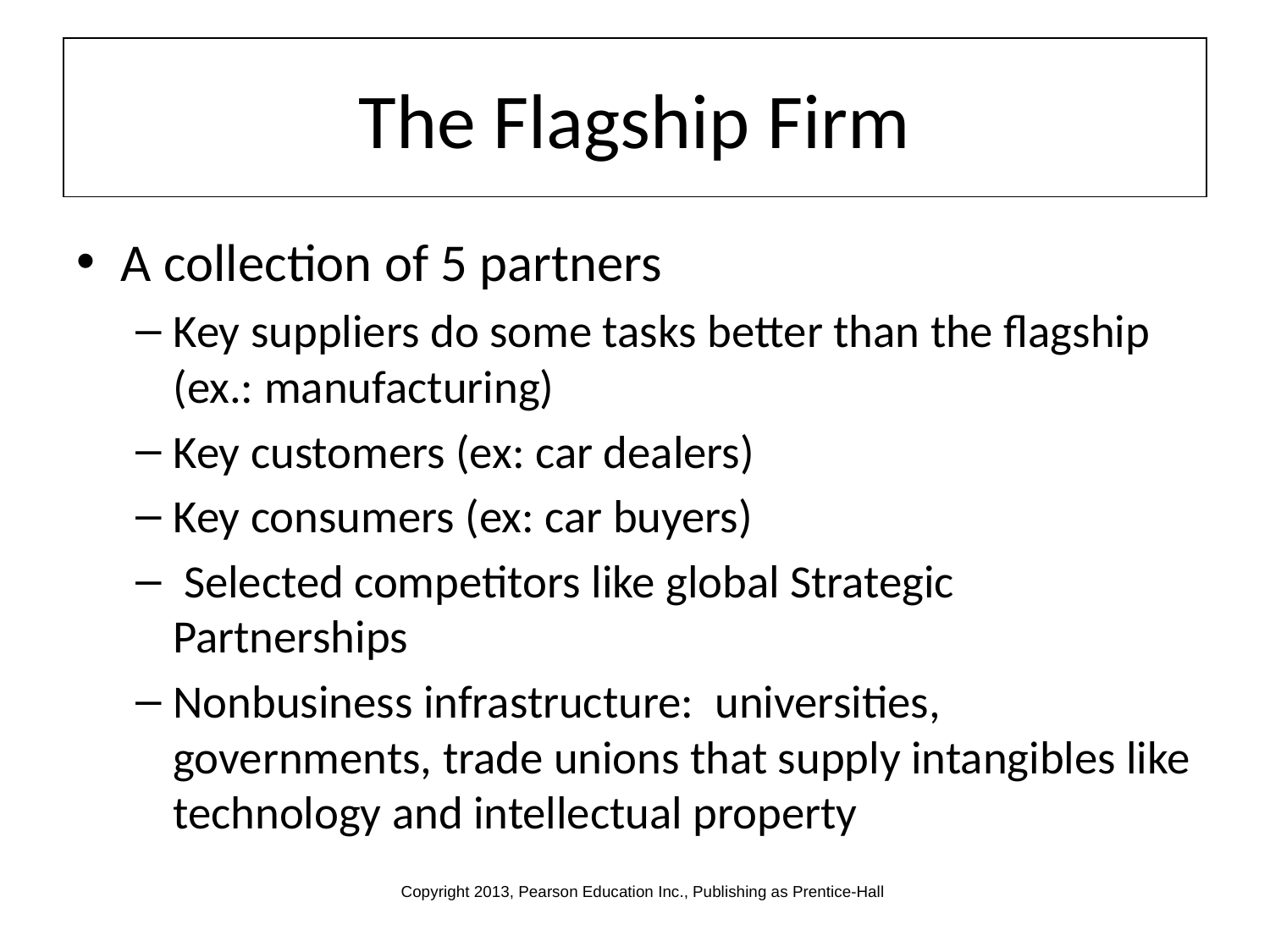

# The Flagship Firm
A collection of 5 partners
Key suppliers do some tasks better than the flagship  (ex.: manufacturing)
Key customers (ex: car dealers)
Key consumers (ex: car buyers)
 Selected competitors like global Strategic Partnerships
Nonbusiness infrastructure:  universities, governments, trade unions that supply intangibles like technology and intellectual property
Copyright 2013, Pearson Education Inc., Publishing as Prentice-Hall